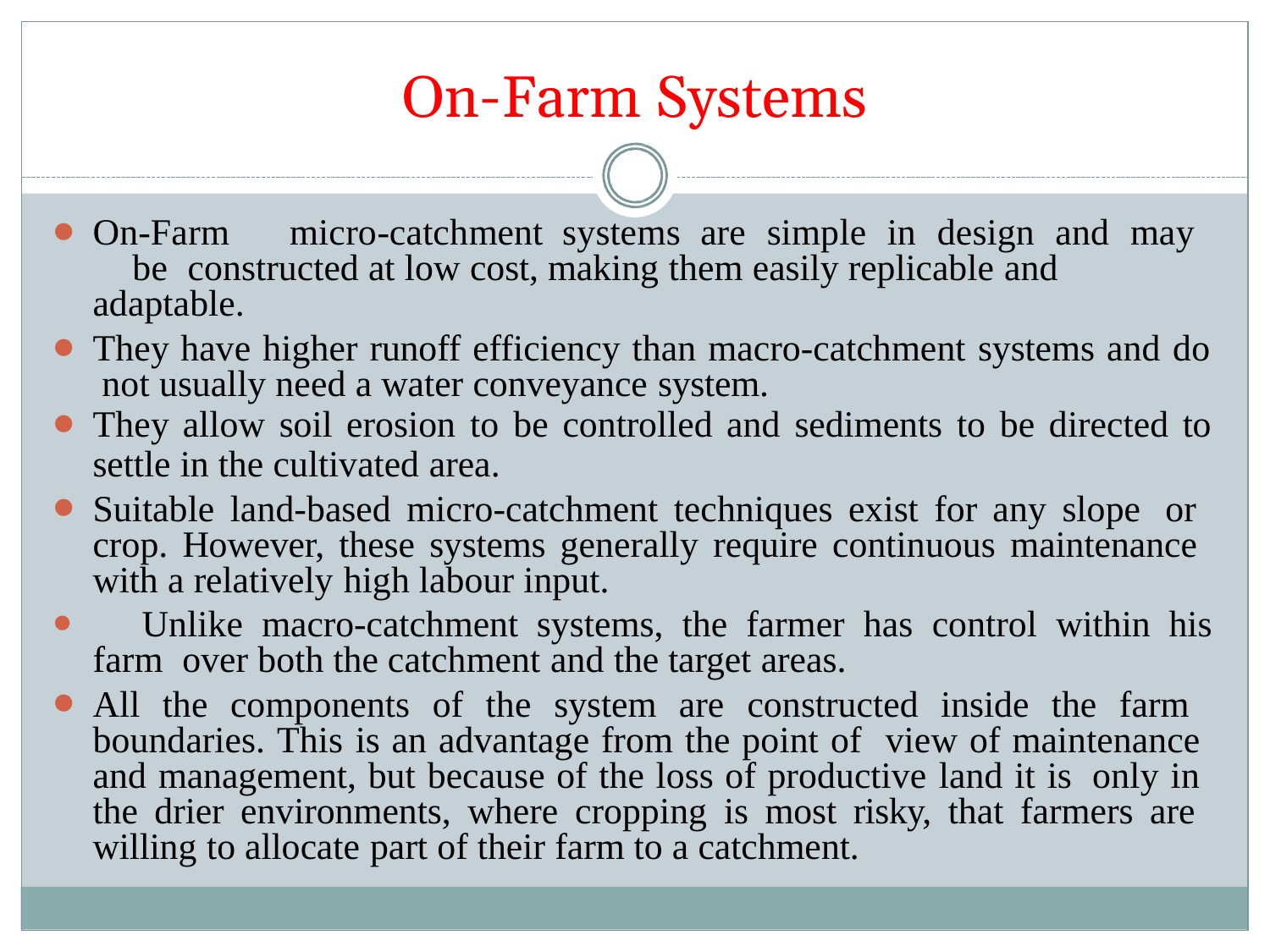

# On-Farm Systems

On-Farm	micro-catchment	systems	are	simple	in	design	and	may	be  constructed at low cost, making them easily replicable and adaptable.
They have higher runoff efficiency than macro-catchment systems and do  not usually need a water conveyance system.
They allow soil erosion to be controlled and sediments to be directed to
settle in the cultivated area.
Suitable land-based micro-catchment techniques exist for any slope or  crop. However, these systems generally require continuous maintenance  with a relatively high labour input.
	Unlike macro-catchment systems, the farmer has control within his farm  over both the catchment and the target areas.
All the components of the system are constructed inside the farm  boundaries. This is an advantage from the point of  view of maintenance  and management, but because of the loss of productive land it is only in  the drier environments, where cropping is most risky, that farmers are  willing to allocate part of their farm to a catchment.